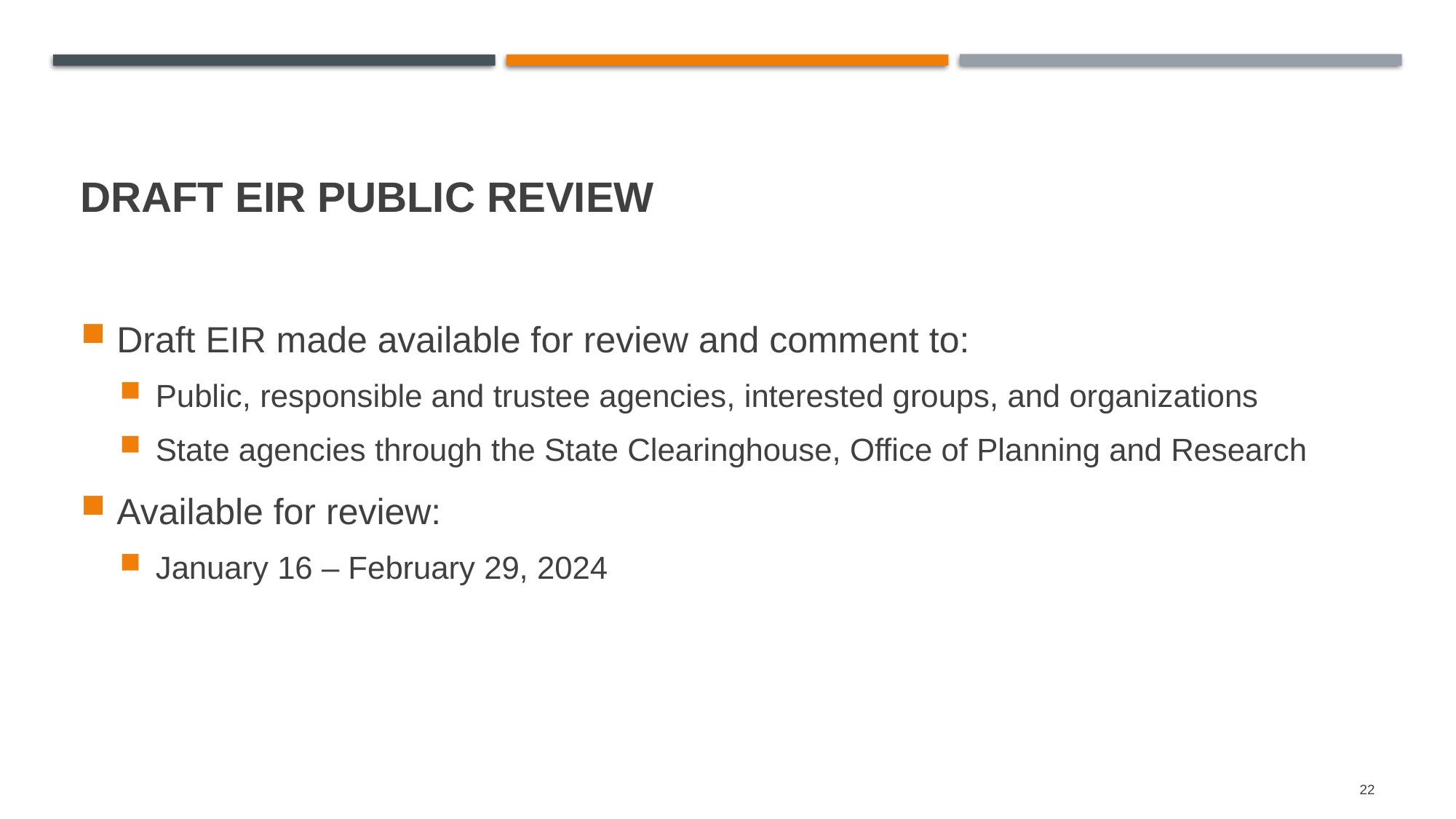

# Draft EIR Public Review
Draft EIR made available for review and comment to:
Public, responsible and trustee agencies, interested groups, and organizations
State agencies through the State Clearinghouse, Office of Planning and Research
Available for review:
January 16 – February 29, 2024

22